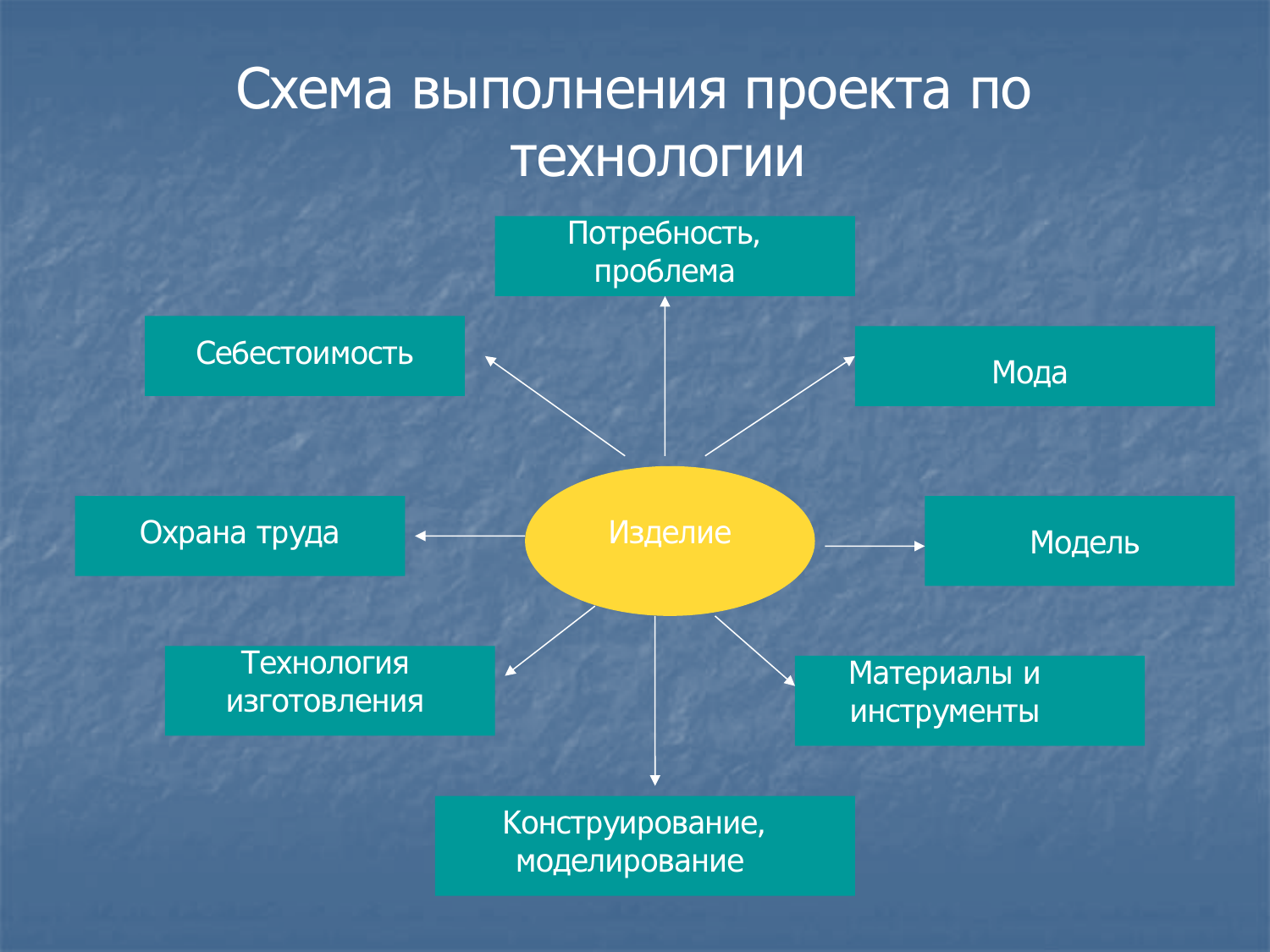

Схема выполнения проекта по технологии

Потребность, проблема

Себестоимость

Мода

Охрана труда
Изделие
Модель

Технология изготовления

Материалы и инструменты

Конструирование, моделирование